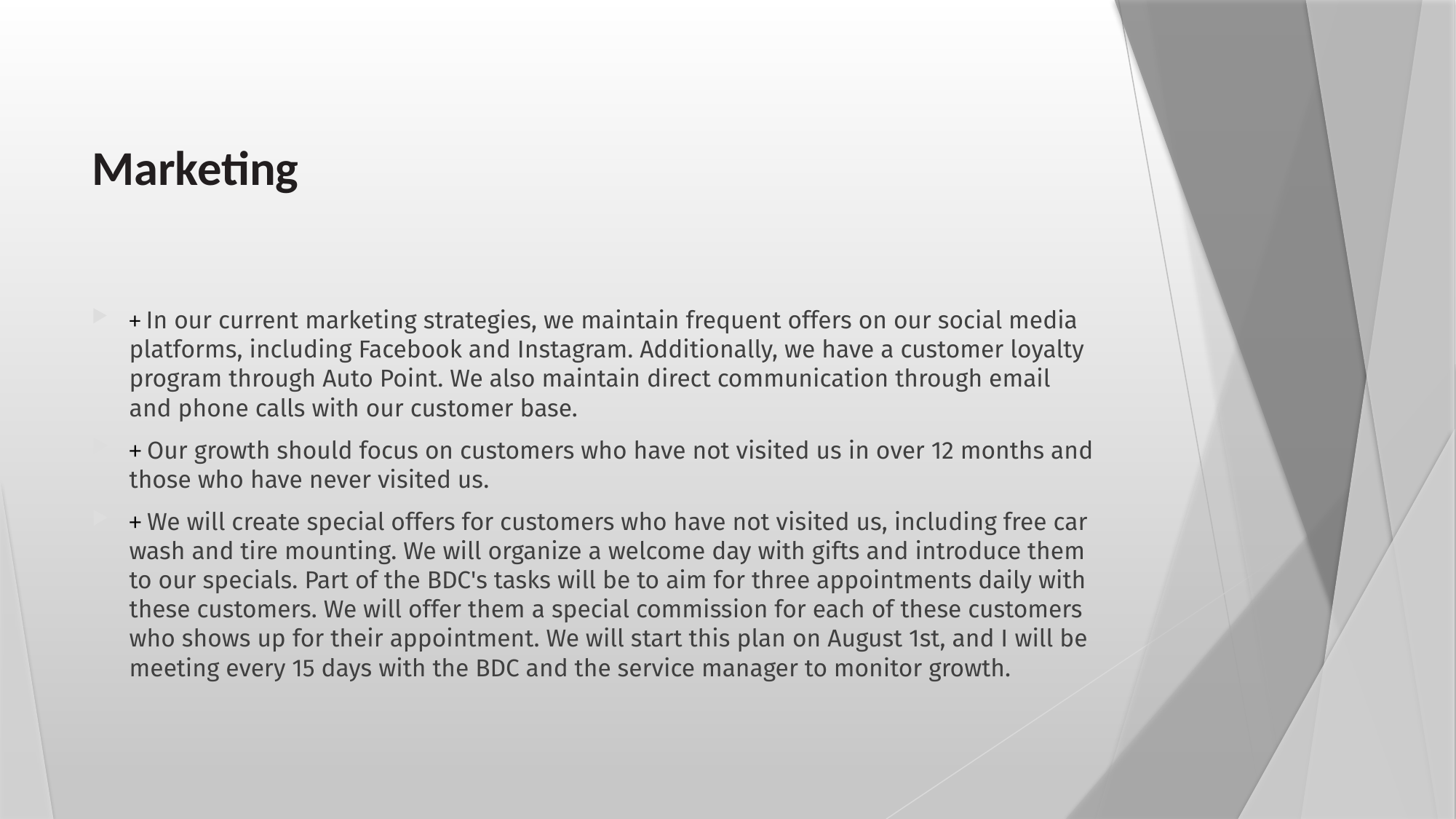

# Marketing

+ In our current marketing strategies, we maintain frequent offers on our social media platforms, including Facebook and Instagram. Additionally, we have a customer loyalty program through Auto Point. We also maintain direct communication through email and phone calls with our customer base.
+ Our growth should focus on customers who have not visited us in over 12 months and those who have never visited us.
+ We will create special offers for customers who have not visited us, including free car wash and tire mounting. We will organize a welcome day with gifts and introduce them to our specials. Part of the BDC's tasks will be to aim for three appointments daily with these customers. We will offer them a special commission for each of these customers who shows up for their appointment. We will start this plan on August 1st, and I will be meeting every 15 days with the BDC and the service manager to monitor growth.